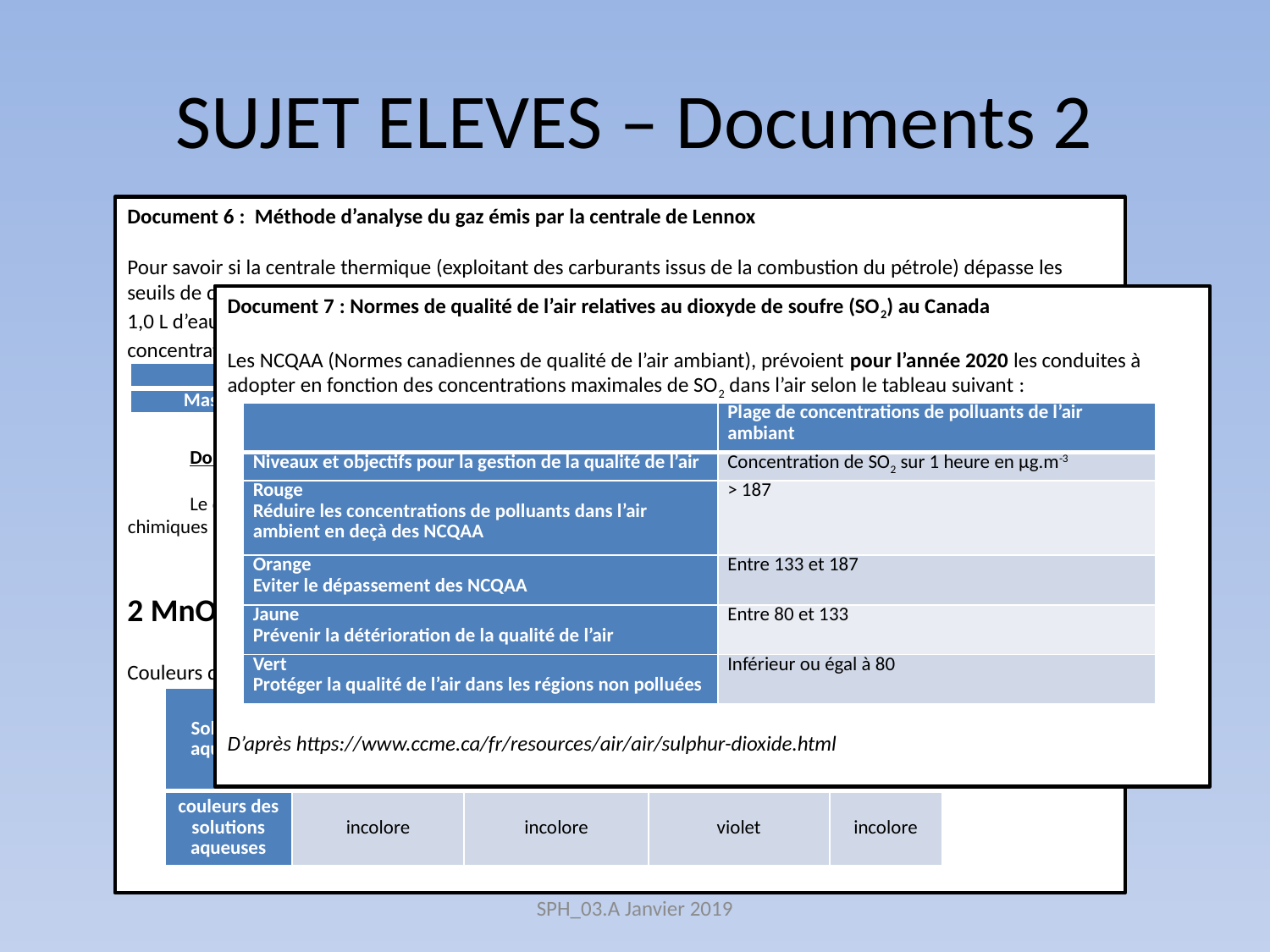

# SUJET ELEVES – Documents 2
Document 6 :  Méthode d’analyse du gaz émis par la centrale de Lennox

Pour savoir si la centrale thermique (exploitant des carburants issus de la combustion du pétrole) dépasse les seuils de qualité concernant le dioxyde de soufre SO2, on fait barboter 1,0x104 m3 de gaz émis par la centrale dans 1,0 L d’eau : on obtient une solution aqueuse de dioxyde de soufre S0 que l’on analyse pour déterminer sa concentration par titrage avec l’ion permanganate.

2 MnO4–(aq)  +  5 SO2(aq)  +  2 H2O(l)  →  2 Mn2+(aq)  +  5 SO42–(aq)  + 4  H+(aq)

Couleurs des solutions aqueuses :

Document 7 : Normes de qualité de l’air relatives au dioxyde de soufre (SO2) au Canada

Les NCQAA (Normes canadiennes de qualité de l’air ambiant), prévoient pour l’année 2020 les conduites à adopter en fonction des concentrations maximales de SO2 dans l’air selon le tableau suivant :

D’après https://www.ccme.ca/fr/resources/air/air/sulphur-dioxide.html

| Élément | S | O |
| --- | --- | --- |
| Masse molaire atomique | 32,1 g.mol-1 | 16,0 g.mol-1 |
|  | Plage de concentrations de polluants de l’air ambiant |
| --- | --- |
| Niveaux et objectifs pour la gestion de la qualité de l’air | Concentration de SO2 sur 1 heure en µg.m-3 |
| Rouge  Réduire les concentrations de polluants dans l’air ambient en deçà des NCQAA | > 187 |
| Orange Eviter le dépassement des NCQAA | Entre 133 et 187 |
| Jaune Prévenir la détérioration de la qualité de l’air | Entre 80 et 133 |
| Vert Protéger la qualité de l’air dans les régions non polluées | Inférieur ou égal à 80 |
Données :

Le dioxyde de soufre a des propriétés réductrices et l’ion permanganate est un puissant oxydant. Ces deux espèces chimiques réagissent ensemble selon la réaction d’équation :

| Solutions aqueuses | Solution d’acide sulfurique (2H+(aq) + SO42–(aq)) | Solution de sulfate de manganèse (Mn2+(aq) + SO42–(aq)) | Solution de permanganate de potassium (K+(aq) + MnO4–(aq)) | Solution de dioxyde de soufre SO2(aq) |
| --- | --- | --- | --- | --- |
| couleurs des solutions aqueuses | incolore | incolore | violet | incolore |
SPH_03.A Janvier 2019